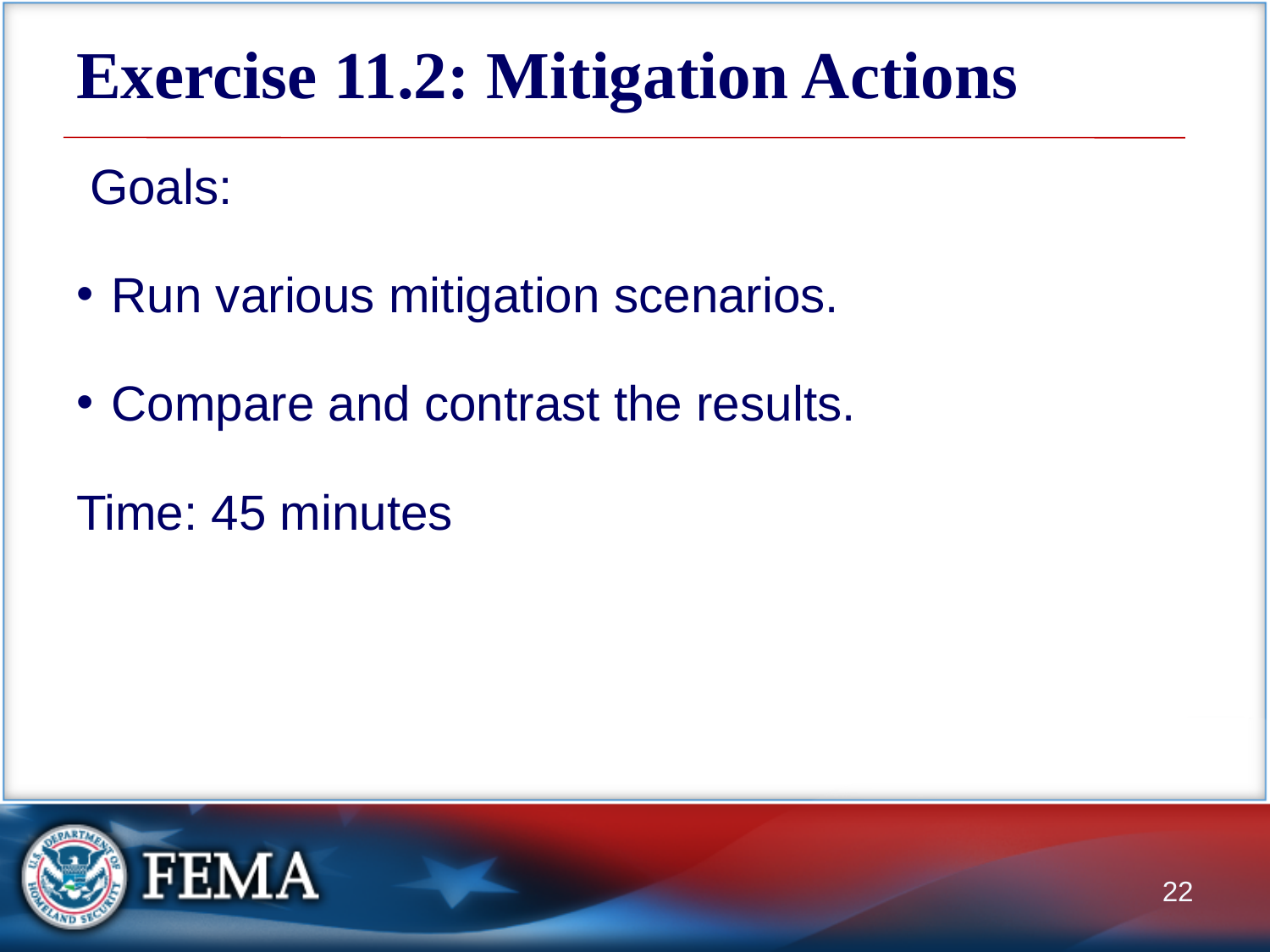

# Exercise 11.2: Mitigation Actions
 Goals:
Run various mitigation scenarios.
Compare and contrast the results.
Time: 45 minutes
22